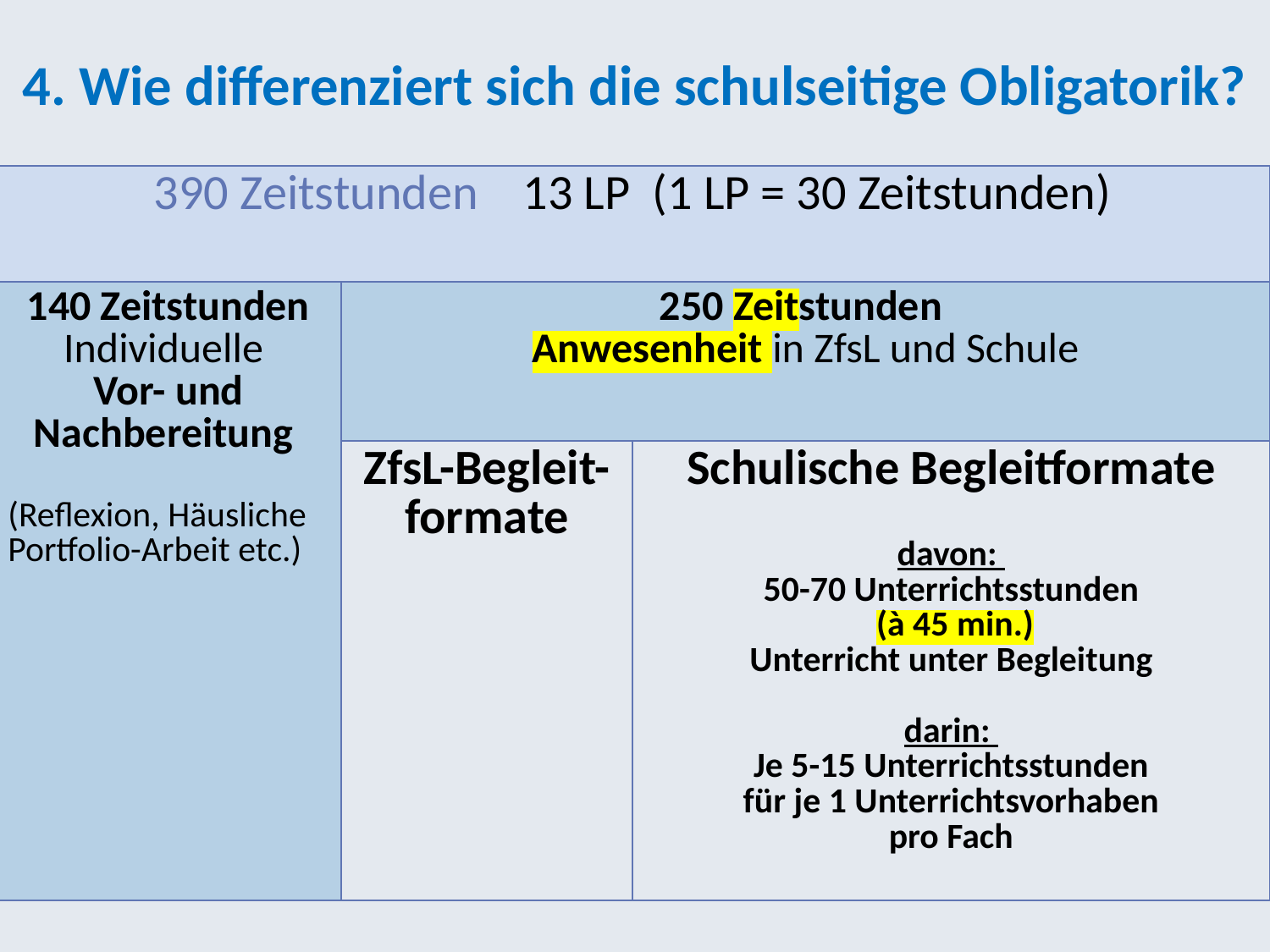

# 4. Wie differenziert sich die schulseitige Obligatorik?
| 390 Zeitstunden 13 LP (1 LP = 30 Zeitstunden) |  |  |
| --- | --- | --- |
| 140 Zeitstunden Individuelle Vor- und Nachbereitung (Reflexion, Häusliche Portfolio-Arbeit etc.) | 250 Zeitstunden Anwesenheit in ZfsL und Schule |  |
|  | ZfsL-Begleit-formate | Schulische Begleitformate davon: 50-70 Unterrichtsstunden (à 45 min.) Unterricht unter Begleitung darin: Je 5-15 Unterrichtsstunden für je 1 Unterrichtsvorhaben pro Fach |